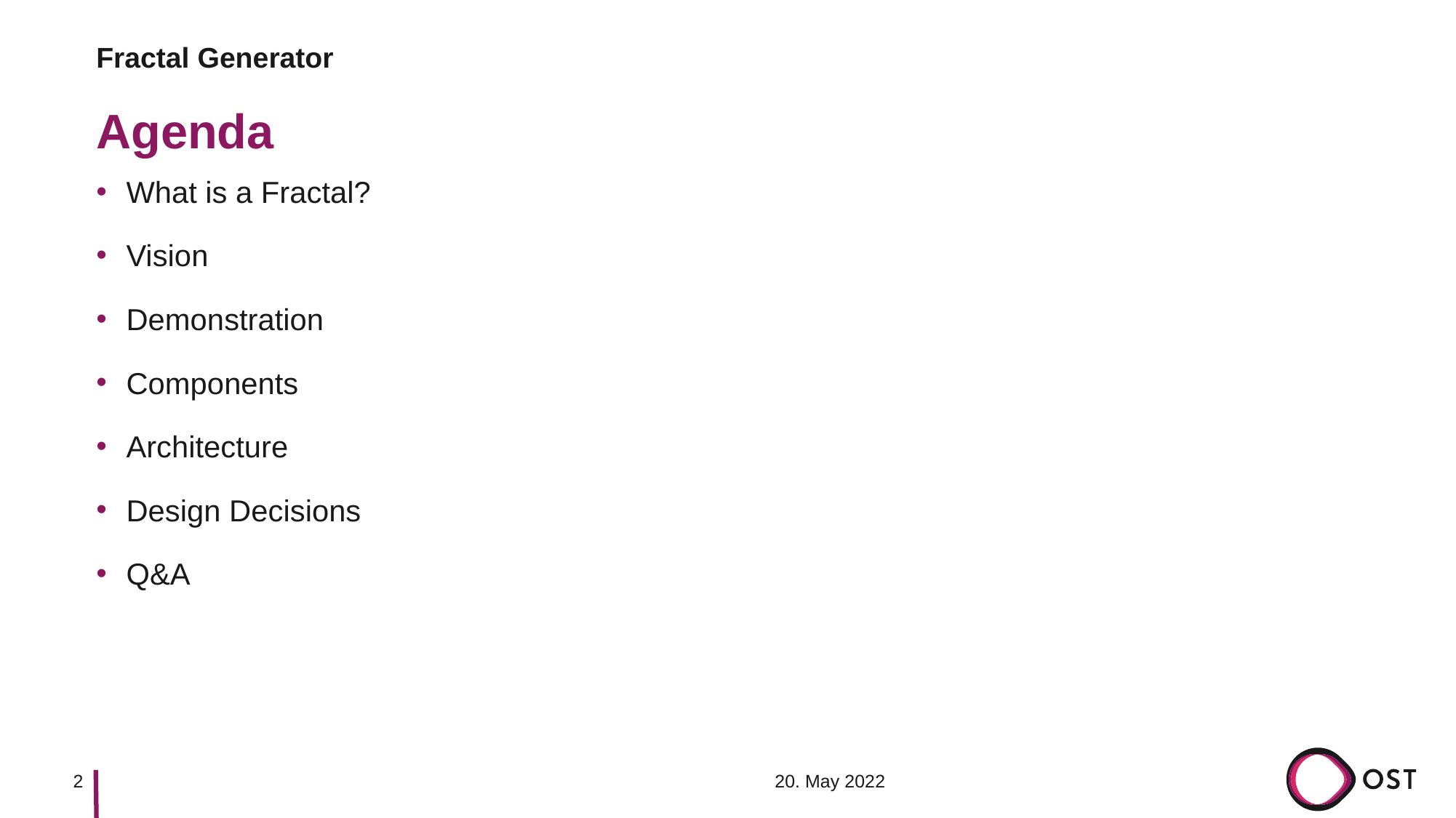

Fractal Generator
# Agenda
What is a Fractal?
Vision
Demonstration
Components
Architecture
Design Decisions
Q&A
2
20. May 2022